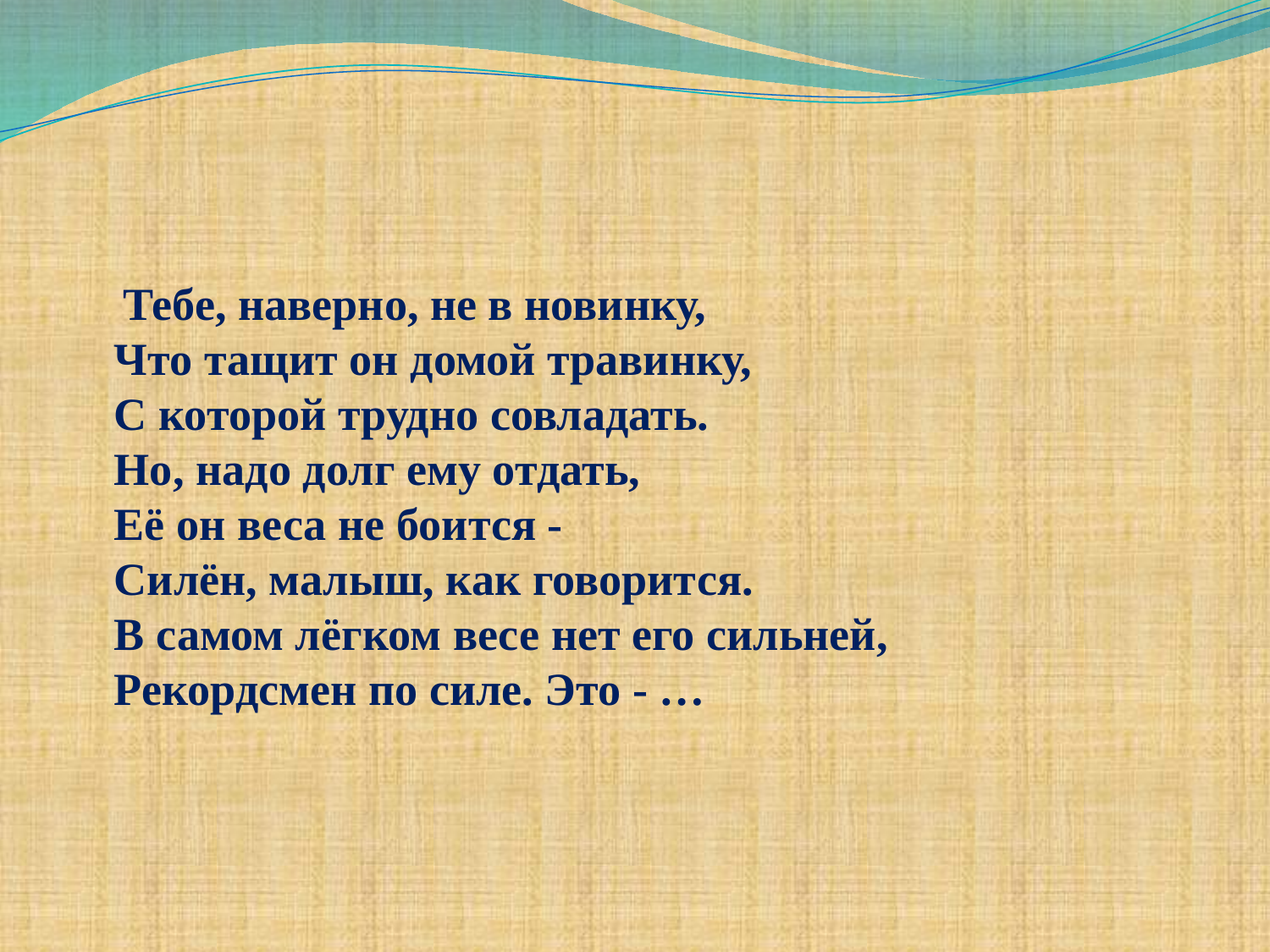

#
    Тебе, наверно, не в новинку,
Что тащит он домой травинку,
С которой трудно совладать.
Но, надо долг ему отдать,
Её он веса не боится -
Силён, малыш, как говорится.
В самом лёгком весе нет его сильней,
Рекордсмен по силе. Это - …